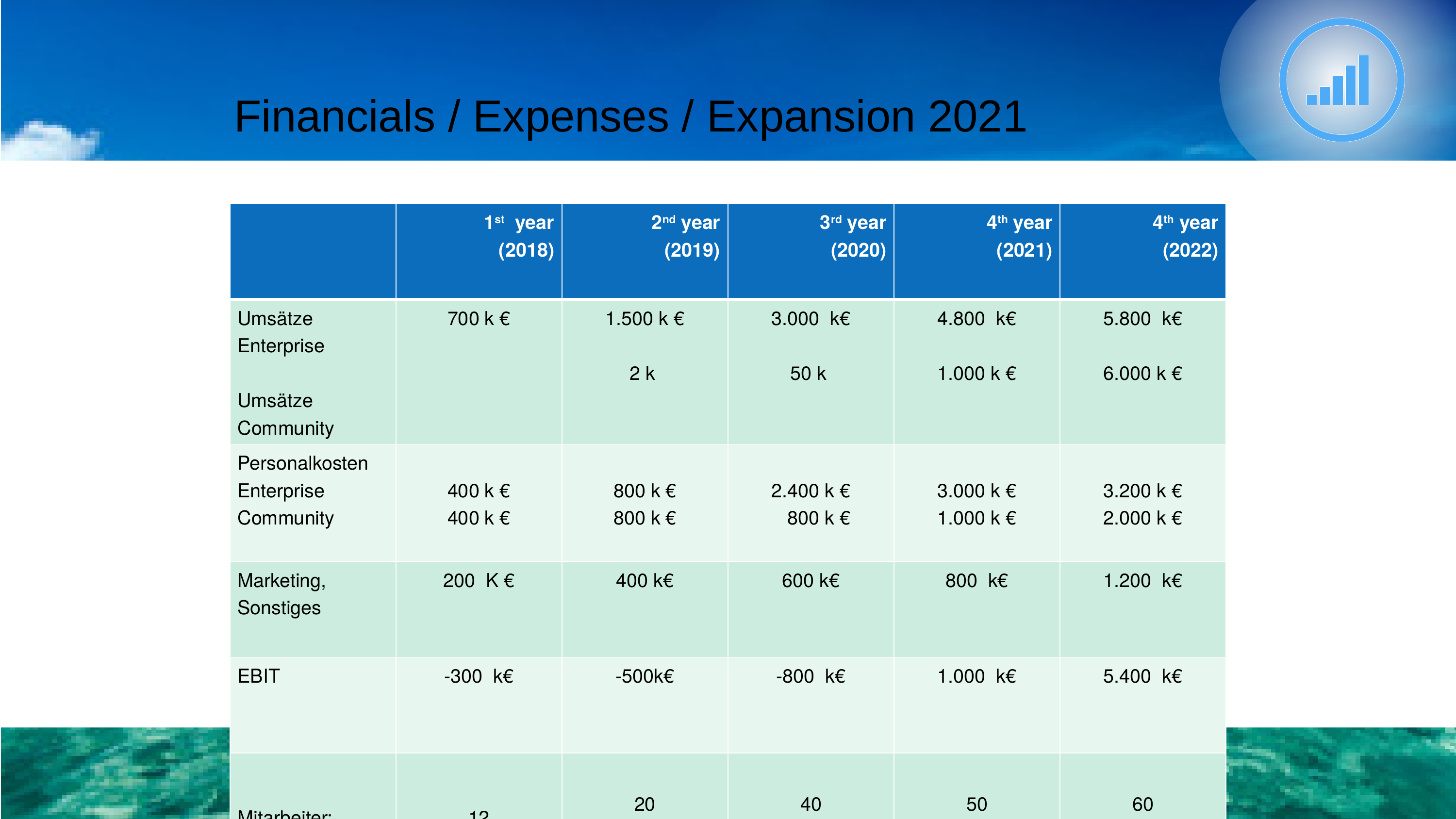

Financials / Expenses / Expansion 2021
|  | 1st year (2018) | 2nd year (2019) | 3rd year (2020) | 4th year (2021) | 4th year (2022) |
| --- | --- | --- | --- | --- | --- |
| Umsätze Enterprise Umsätze Community | 700 k € | 1.500 k € 2 k | 3.000 k€ 50 k | 4.800 k€ 1.000 k € | 5.800 k€ 6.000 k € |
| Personalkosten Enterprise Community | 400 k € 400 k € | 800 k € 800 k € | 2.400 k € 800 k € | 3.000 k € 1.000 k € | 3.200 k € 2.000 k € |
| Marketing, Sonstiges | 200 K € | 400 k€ | 600 k€ | 800 k€ | 1.200 k€ |
| EBIT | -300 k€ | -500k€ | -800 k€ | 1.000 k€ | 5.400 k€ |
| Mitarbeiter: | 12 | 20 | 40 | 50 | 60 |